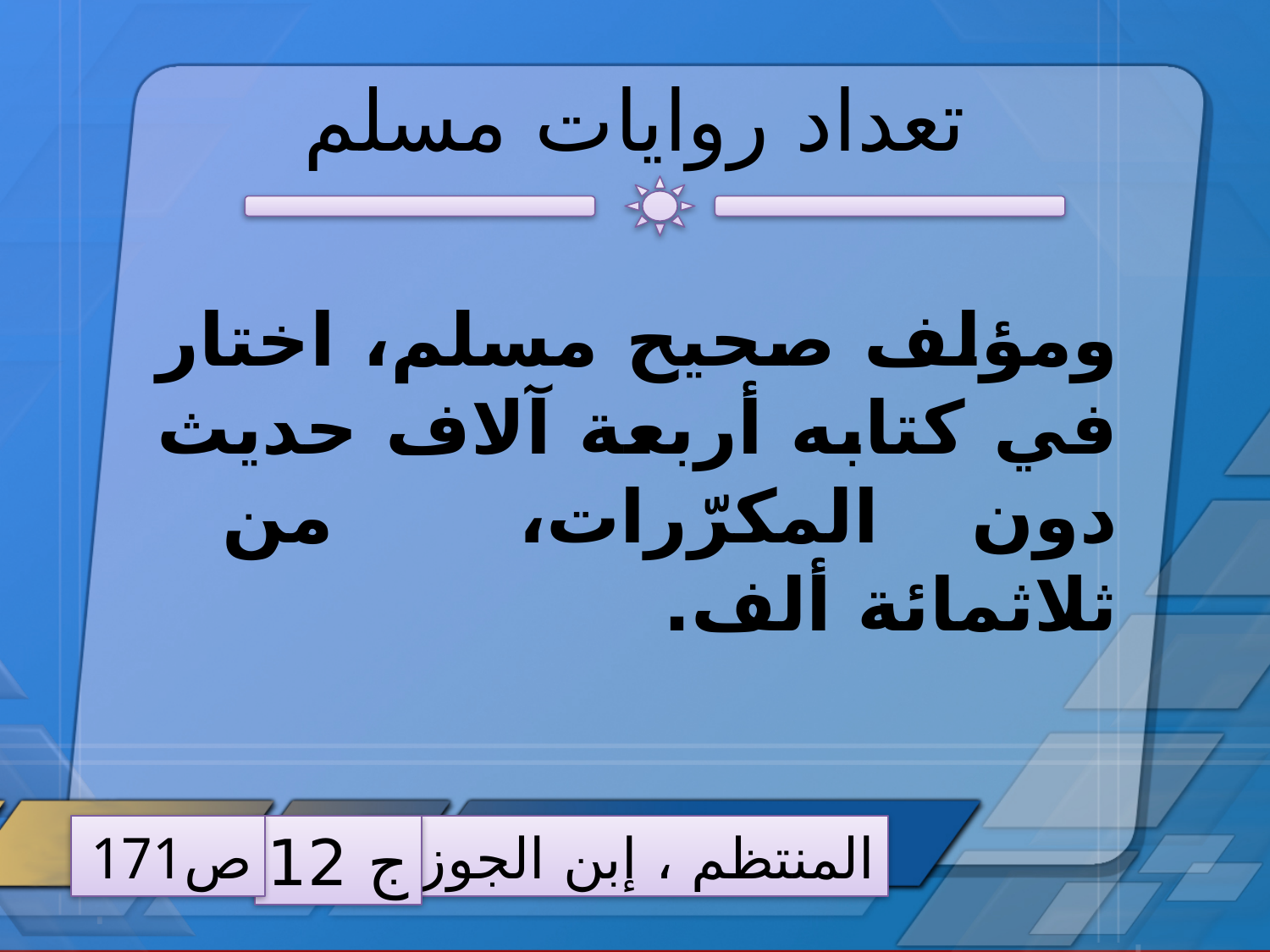

# تعداد روايات مسلم

ومؤلف صحيح مسلم، اختار في كتابه أربعة آلاف حديث دون المكرّرات،  من ثلاثمائة ألف.
ص171
ج 12
المنتظم ، إبن الجوزي